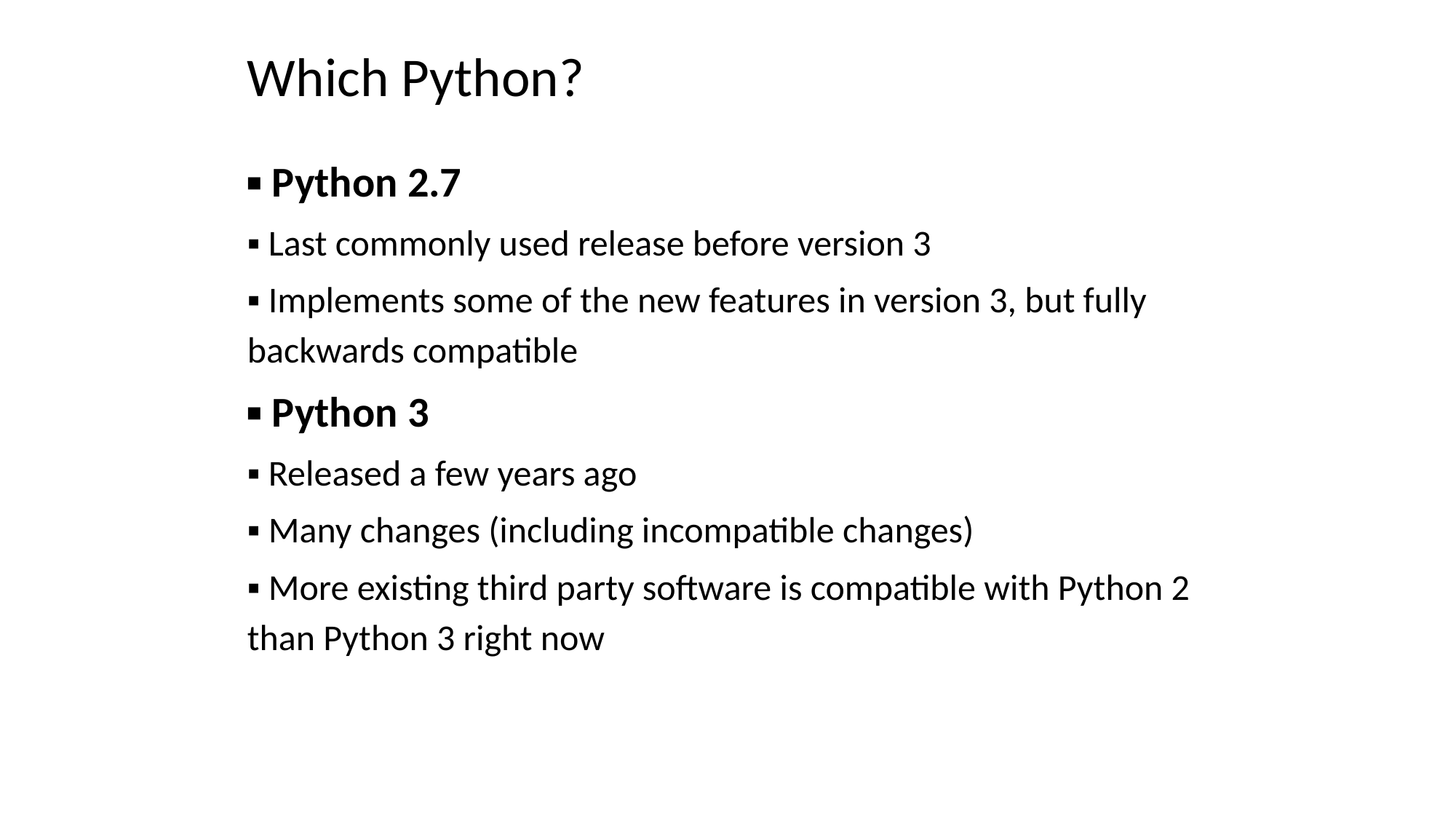

# Which Python?
▪ Python 2.7
▪ Last commonly used release before version 3
▪ Implements some of the new features in version 3, but fully backwards compatible
▪ Python 3
▪ Released a few years ago
▪ Many changes (including incompatible changes)
▪ More existing third party software is compatible with Python 2 than Python 3 right now